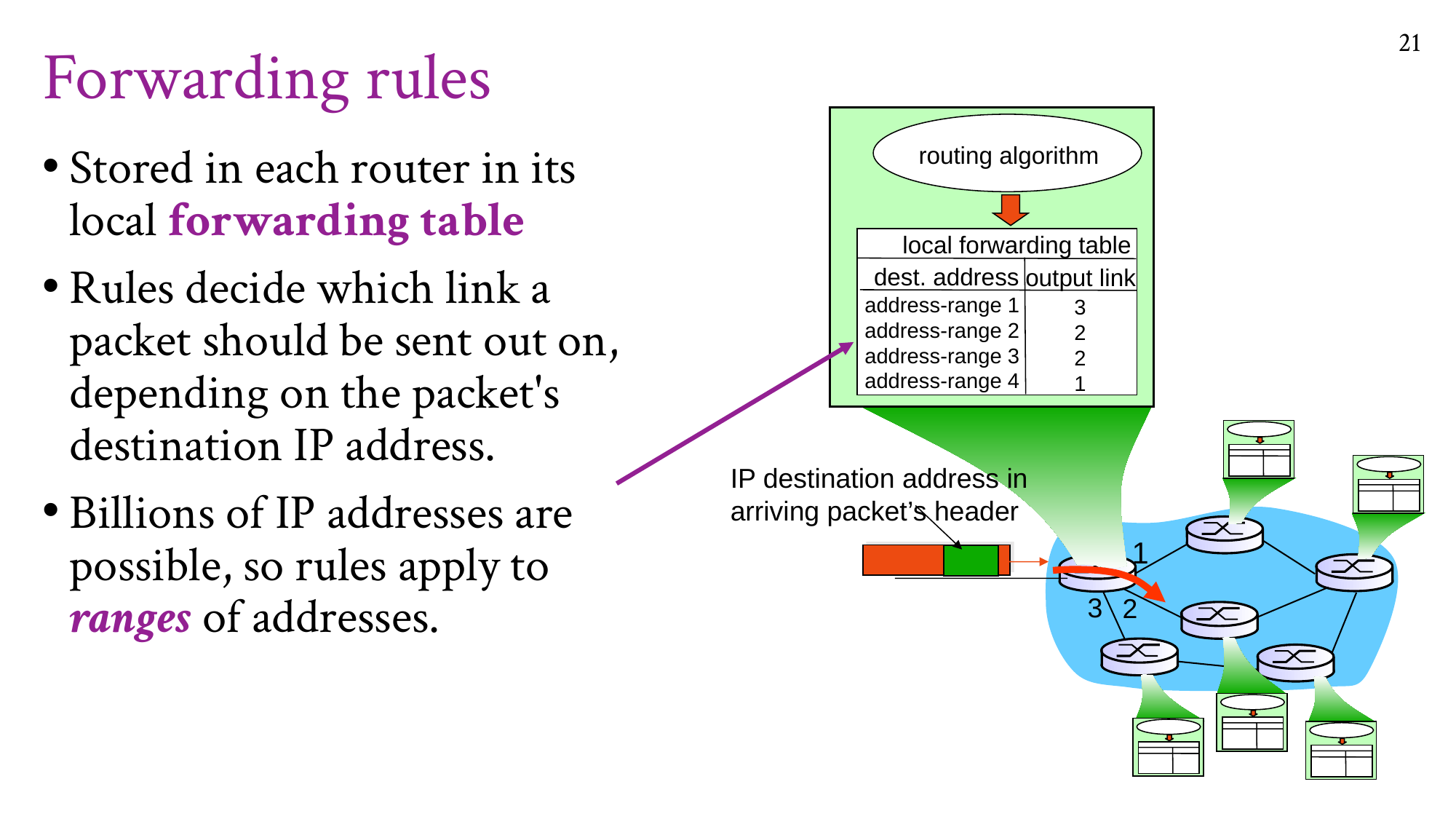

# Forwarding rules

routing algorithm

local forwarding table

dest. address
output link

address-range 1
address-range 2
address-range 3
address-range 4
3
2
2
1

IP destination address in
arriving packet’s header

1
3
2

Stored in each router in its local forwarding table
Rules decide which link a packet should be sent out on, depending on the packet's destination IP address.
Billions of IP addresses are possible, so rules apply to ranges of addresses.